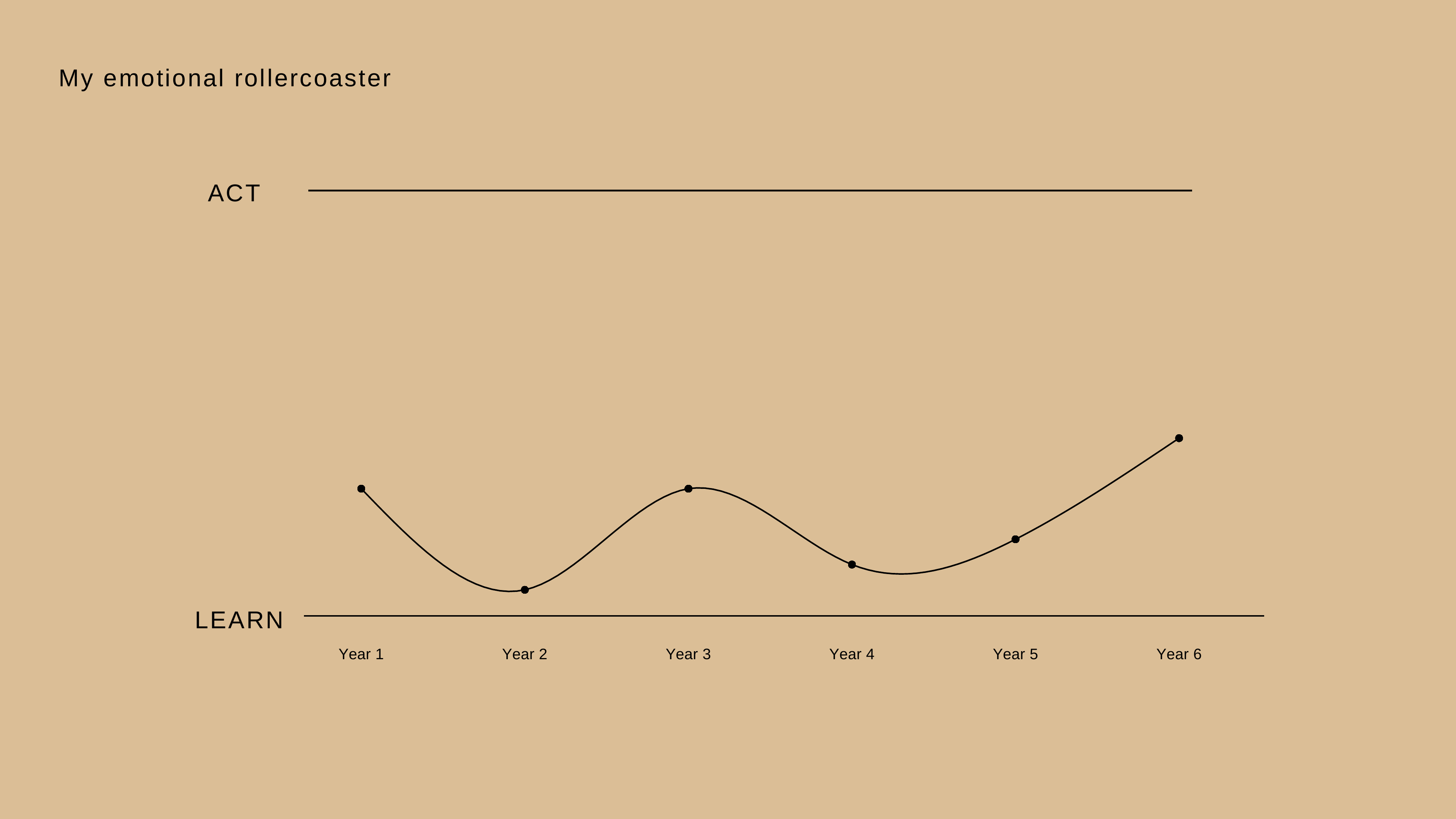

My emotional rollercoaster
ACT

### Chart

| Category | Region 2 |
|---|---|
| Year 1 | 6.0 |
| Year 2 | 2.0 |
| Year 3 | 6.0 |
| Year 4 | 3.0 |
| Year 5 | 4.0 |
| Year 6 | 8.0 |
LEARN